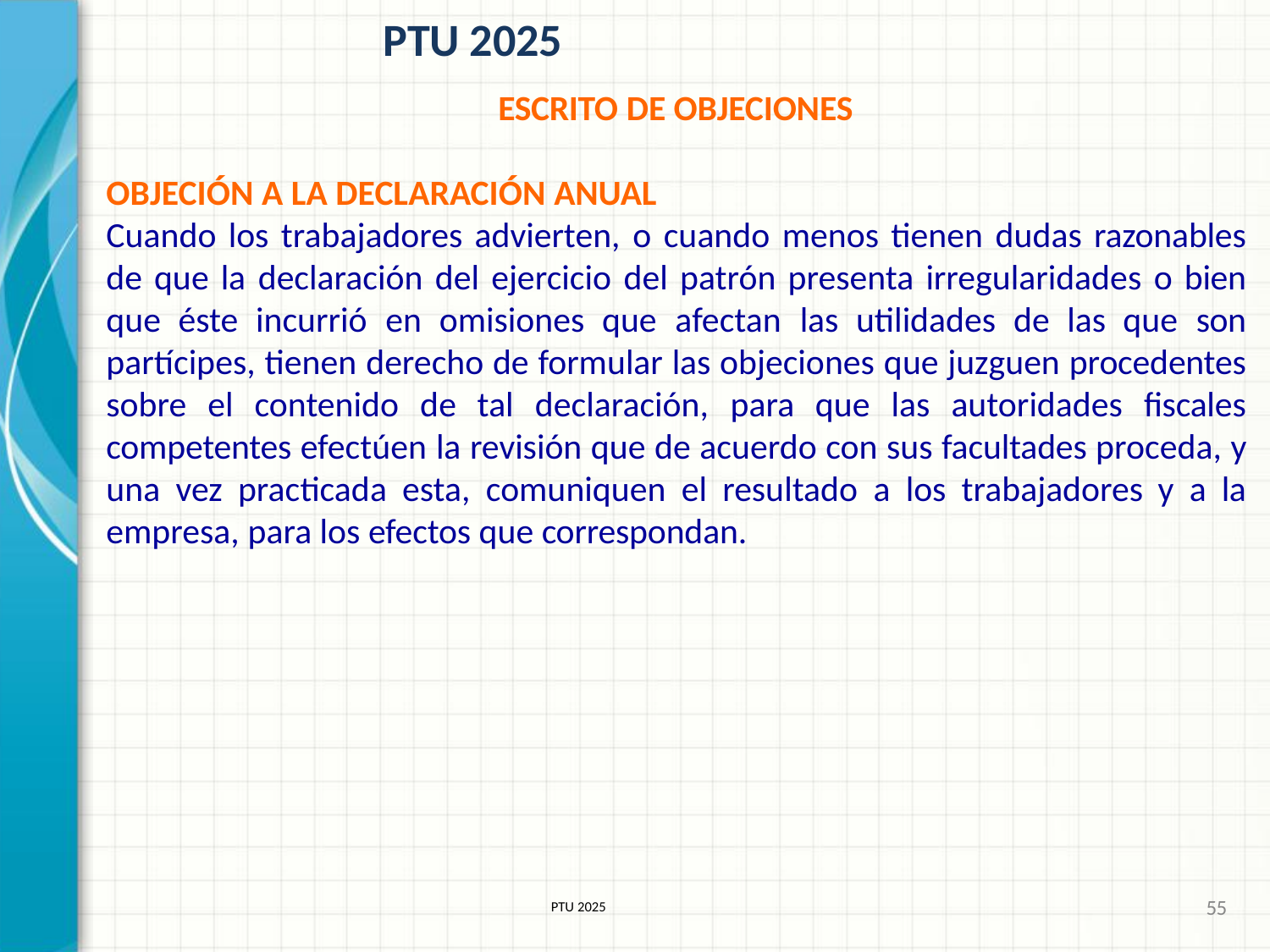

# PTU 2025
ESCRITO DE OBJECIONES
OBJECIÓN A LA DECLARACIÓN ANUAL
Cuando los trabajadores advierten, o cuando menos tienen dudas razonables de que la declaración del ejercicio del patrón presenta irregularidades o bien que éste incurrió  en omisiones que  afectan  las utilidades de las que  son partícipes, tienen derecho de formular las objeciones que juzguen procedentes sobre  el  contenido  de  tal  declaración,  para  que  las  autoridades  fiscales competentes efectúen la revisión que de acuerdo con sus facultades proceda, y una vez practicada esta, comuniquen el resultado a los trabajadores y a la empresa, para los efectos que correspondan.
55
PTU 2025